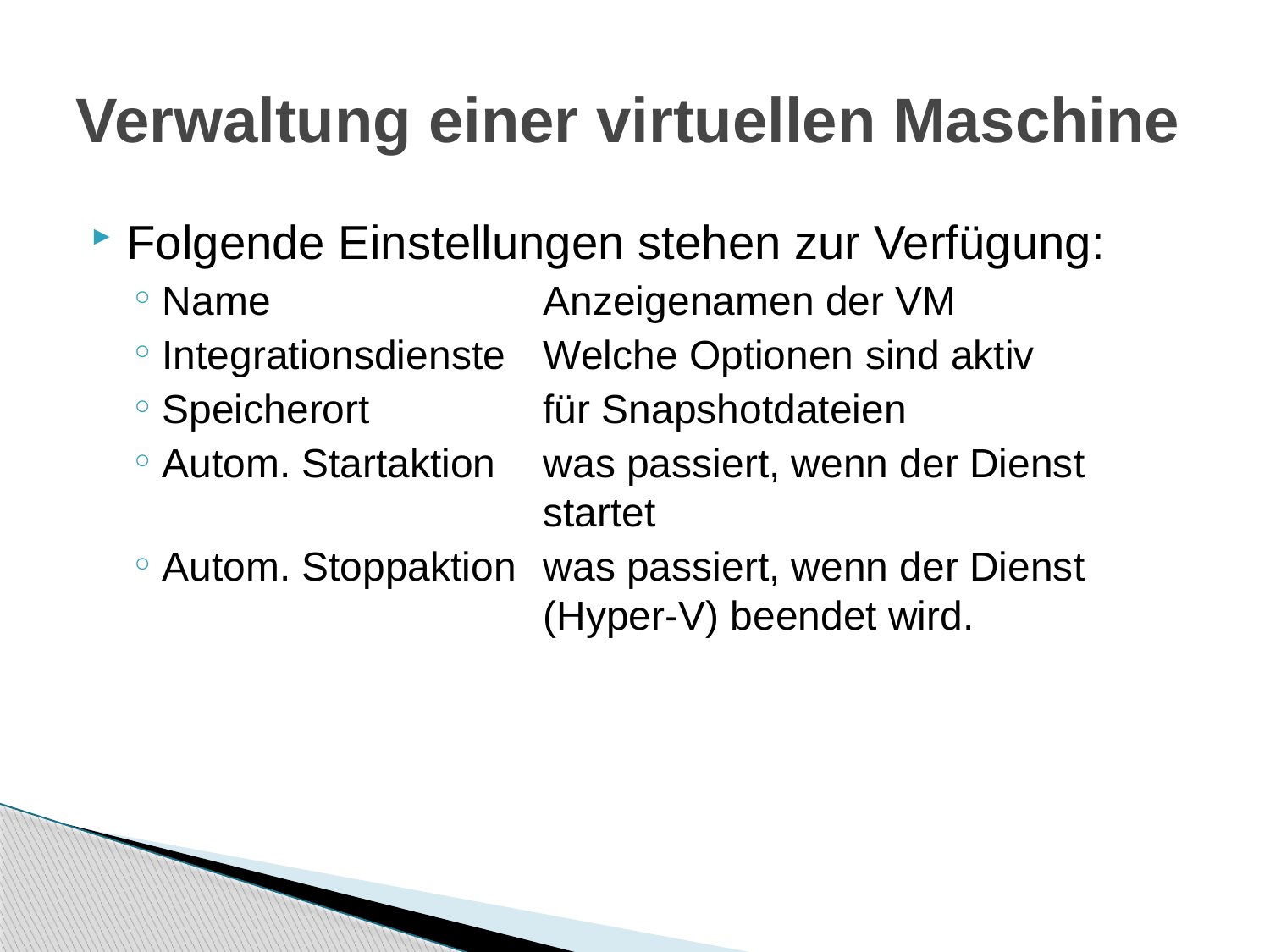

# Verwaltung einer virtuellen Maschine
Folgende Einstellungen stehen zur Verfügung:
Name			Anzeigenamen der VM
Integrationsdienste	Welche Optionen sind aktiv
Speicherort		für Snapshotdateien
Autom. Startaktion	was passiert, wenn der Dienst 				startet
Autom. Stoppaktion	was passiert, wenn der Dienst 				(Hyper-V) beendet wird.